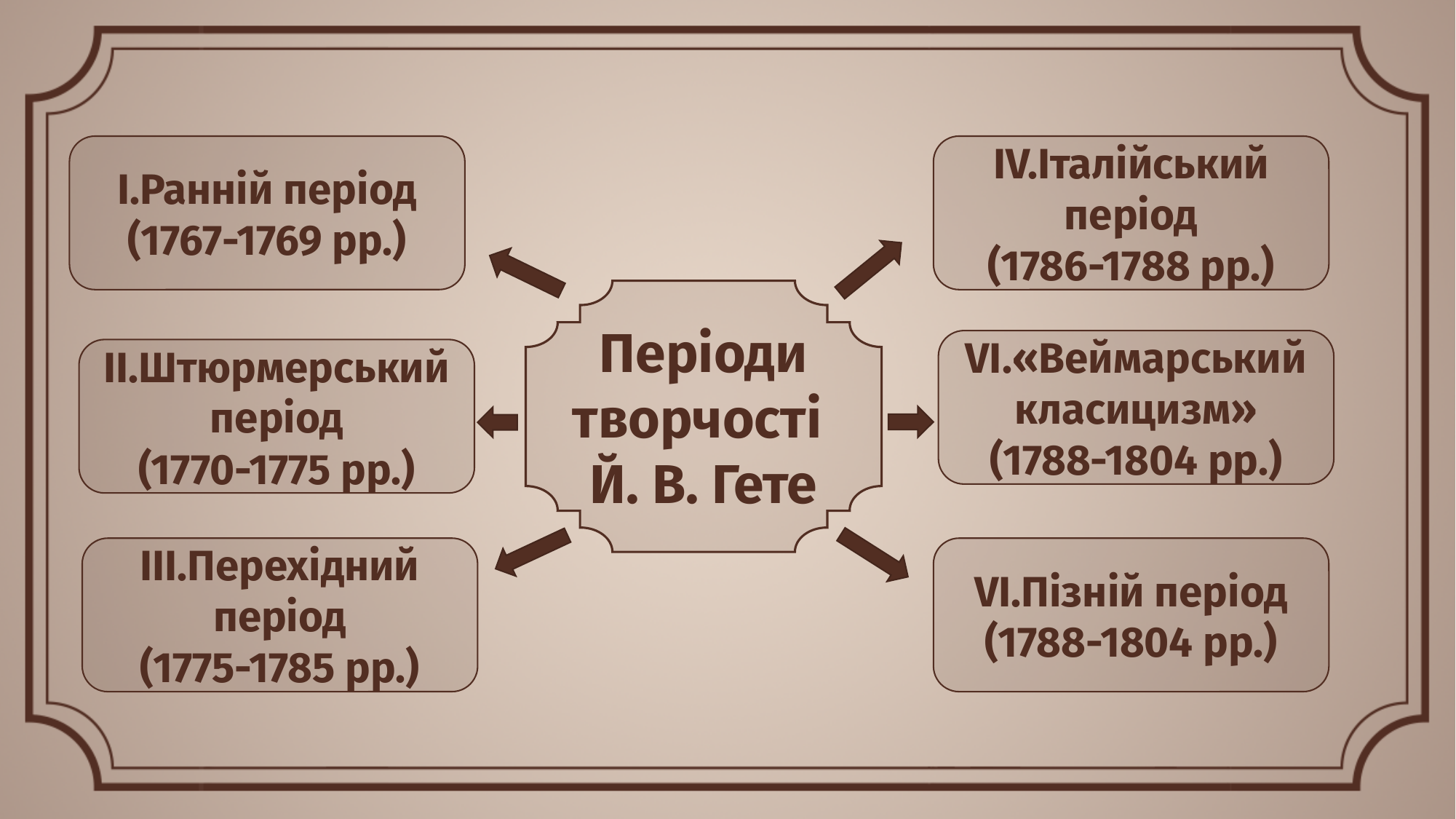

IV.Італійський
період
(1786-1788 рр.)
І.Ранній період
(1767-1769 рр.)

Періоди творчості
Й. В. Гете
VI.«Веймарський класицизм»
(1788-1804 рр.)
ІІ.Штюрмерський період
(1770-1775 рр.)

VI.Пізній період
(1788-1804 рр.)
ІІІ.Перехідний період
(1775-1785 рр.)